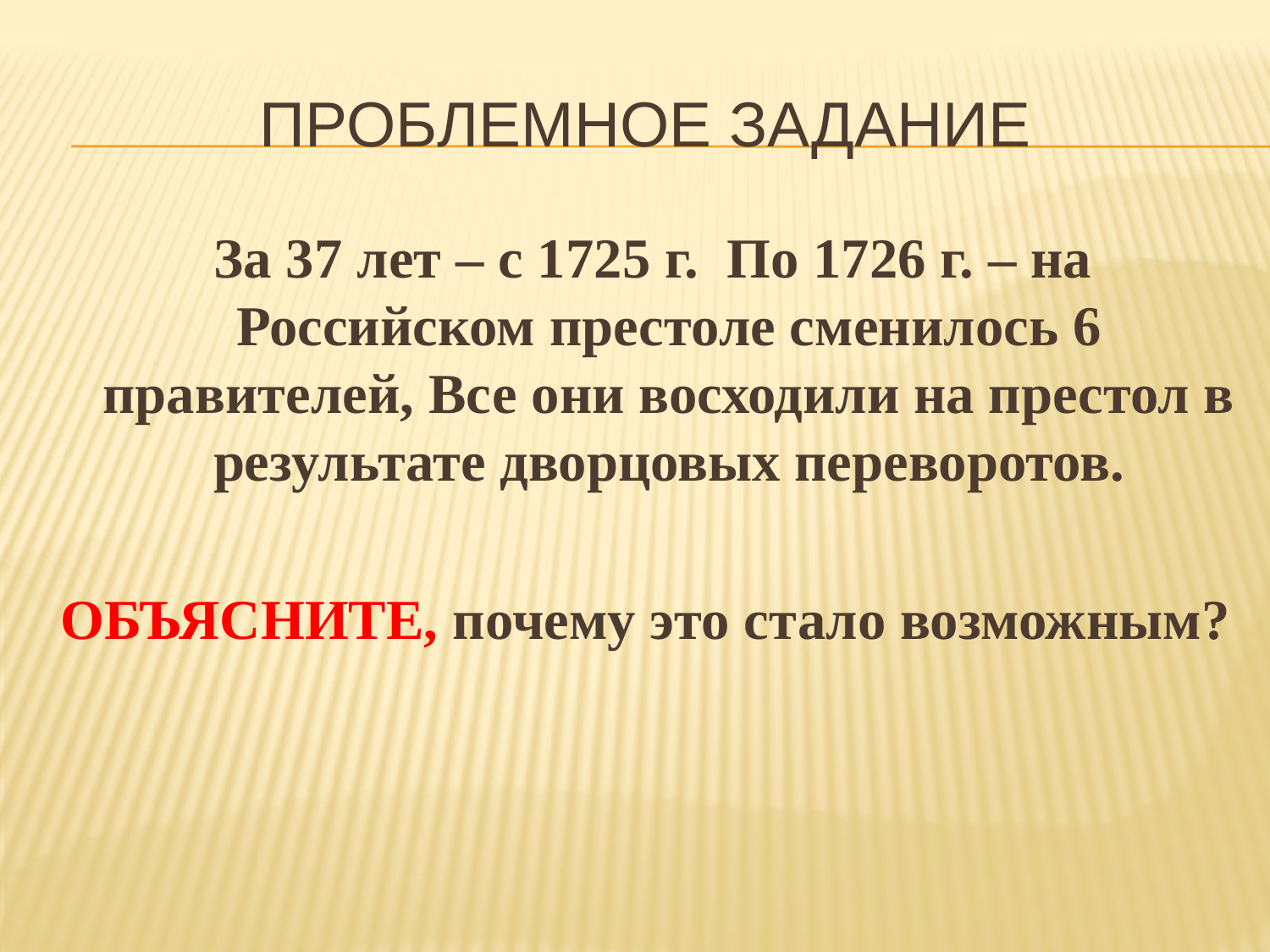

# Проблемное задание
 За 37 лет – с 1725 г.  По 1726 г. – на Российском престоле сменилось 6 правителей, Все они восходили на престол в результате дворцовых переворотов.

ОБЪЯСНИТЕ, почему это стало возможным?